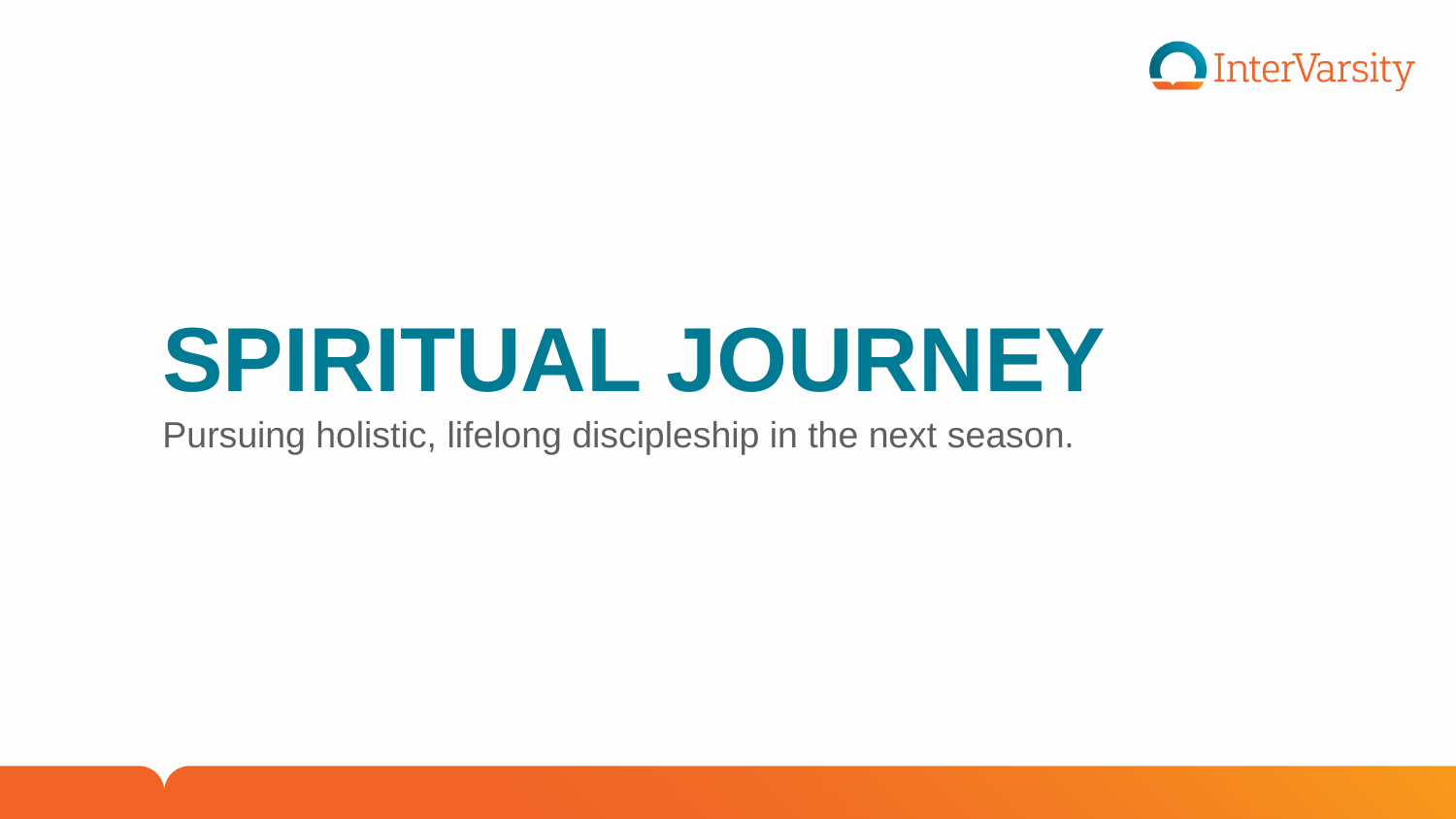

# SPIRITUAL JOURNEY
Pursuing holistic, lifelong discipleship in the next season.